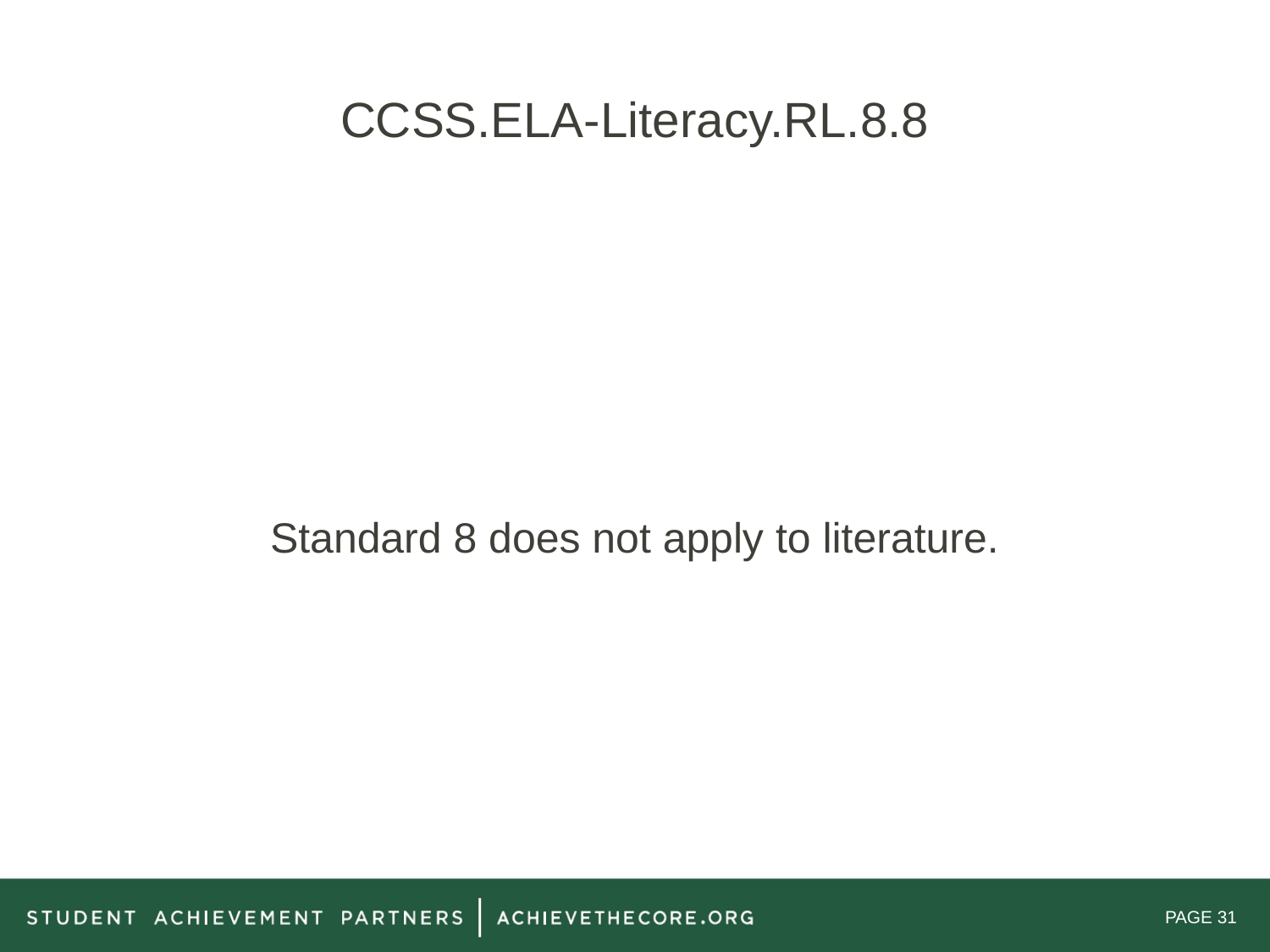

# CCSS.ELA-Literacy.RL.8.8
Standard 8 does not apply to literature.